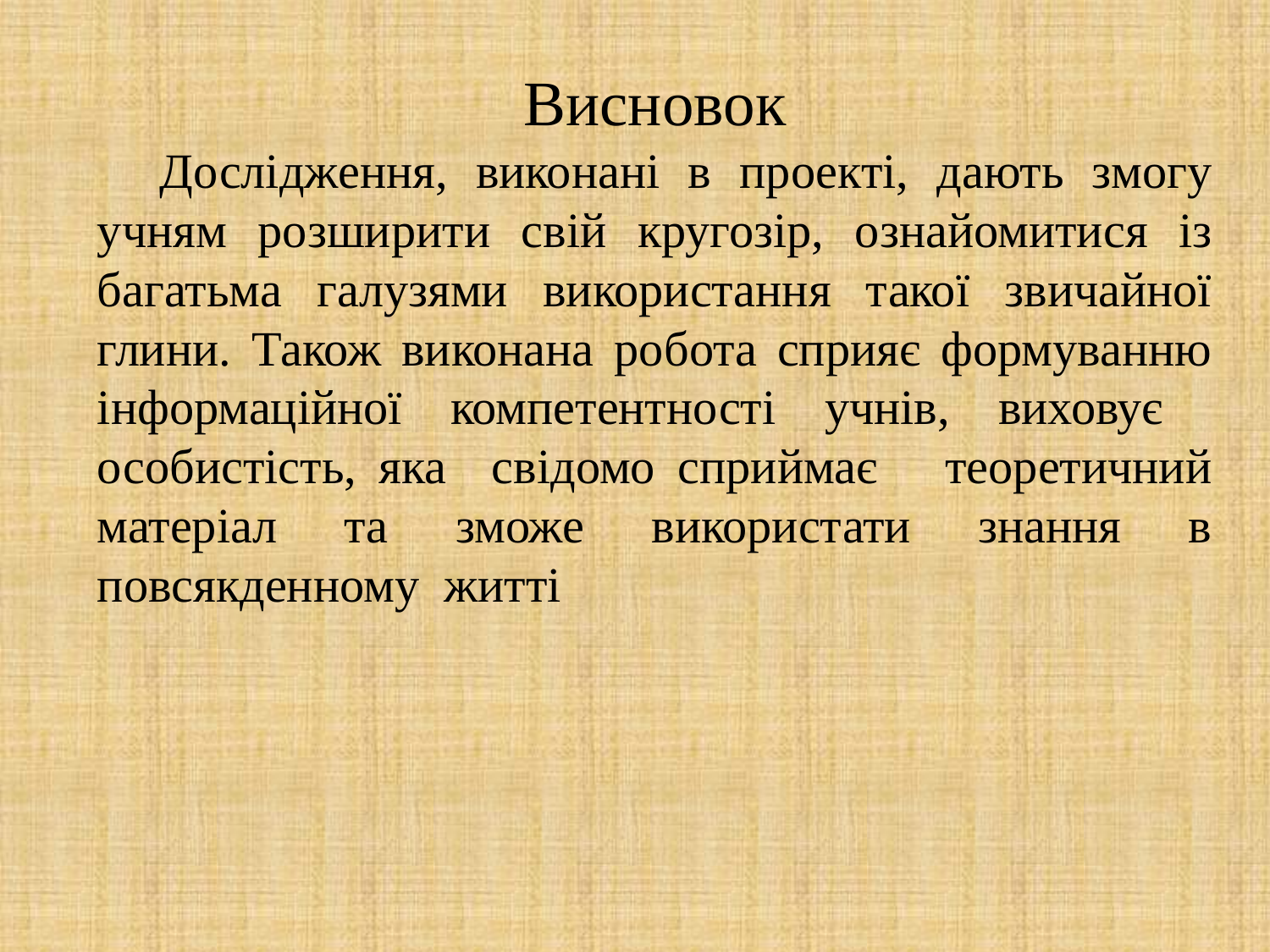

Висновок
Дослідження, виконані в проекті, дають змогу учням розширити свій кругозір, ознайомитися із багатьма галузями використання такої звичайної глини. Також виконана робота сприяє формуванню інформаційної компетентності учнів, виховує  особистість, яка  свідомо сприймає   теоретичний матеріал  та  зможе  використати  знання  в повсякденному  житті